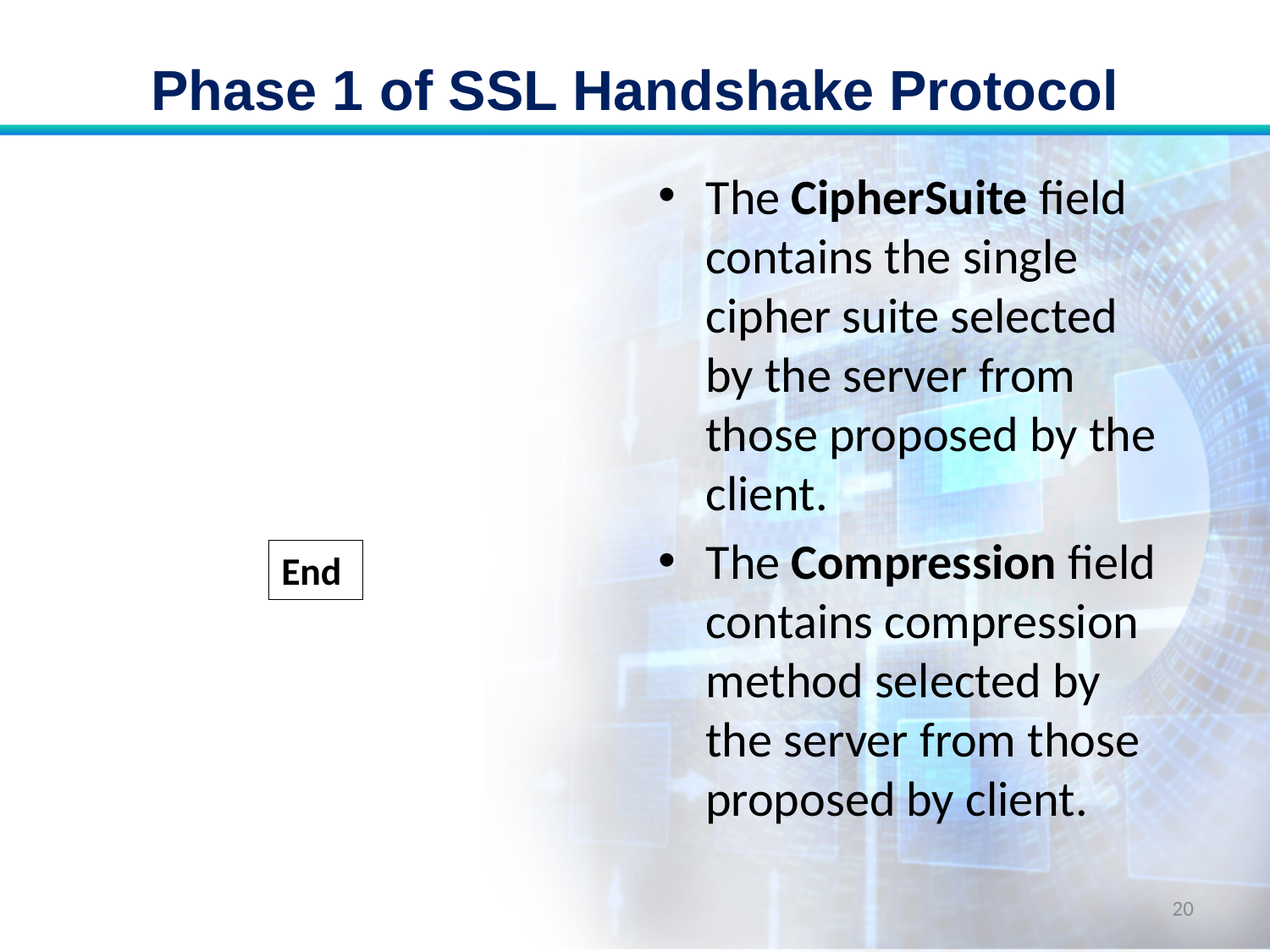

# Phase 1 of SSL Handshake Protocol
The CipherSuite field contains the single cipher suite selected by the server from those proposed by the client.
The Compression field contains compression method selected by the server from those proposed by client.
End
20